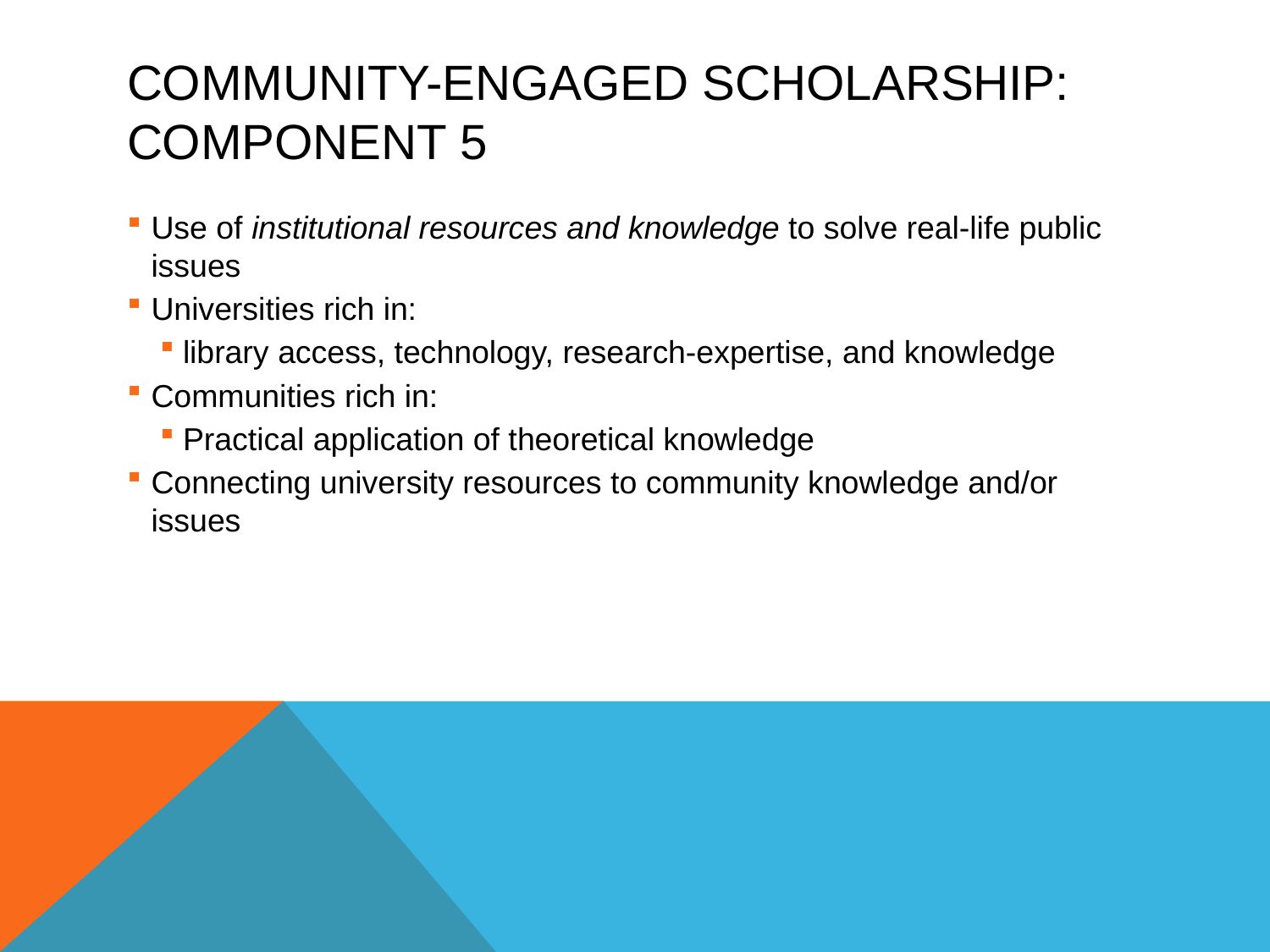

# Community-engaged scholarship: Component 5
Use of institutional resources and knowledge to solve real-life public issues
Universities rich in:
library access, technology, research-expertise, and knowledge
Communities rich in:
Practical application of theoretical knowledge
Connecting university resources to community knowledge and/or issues